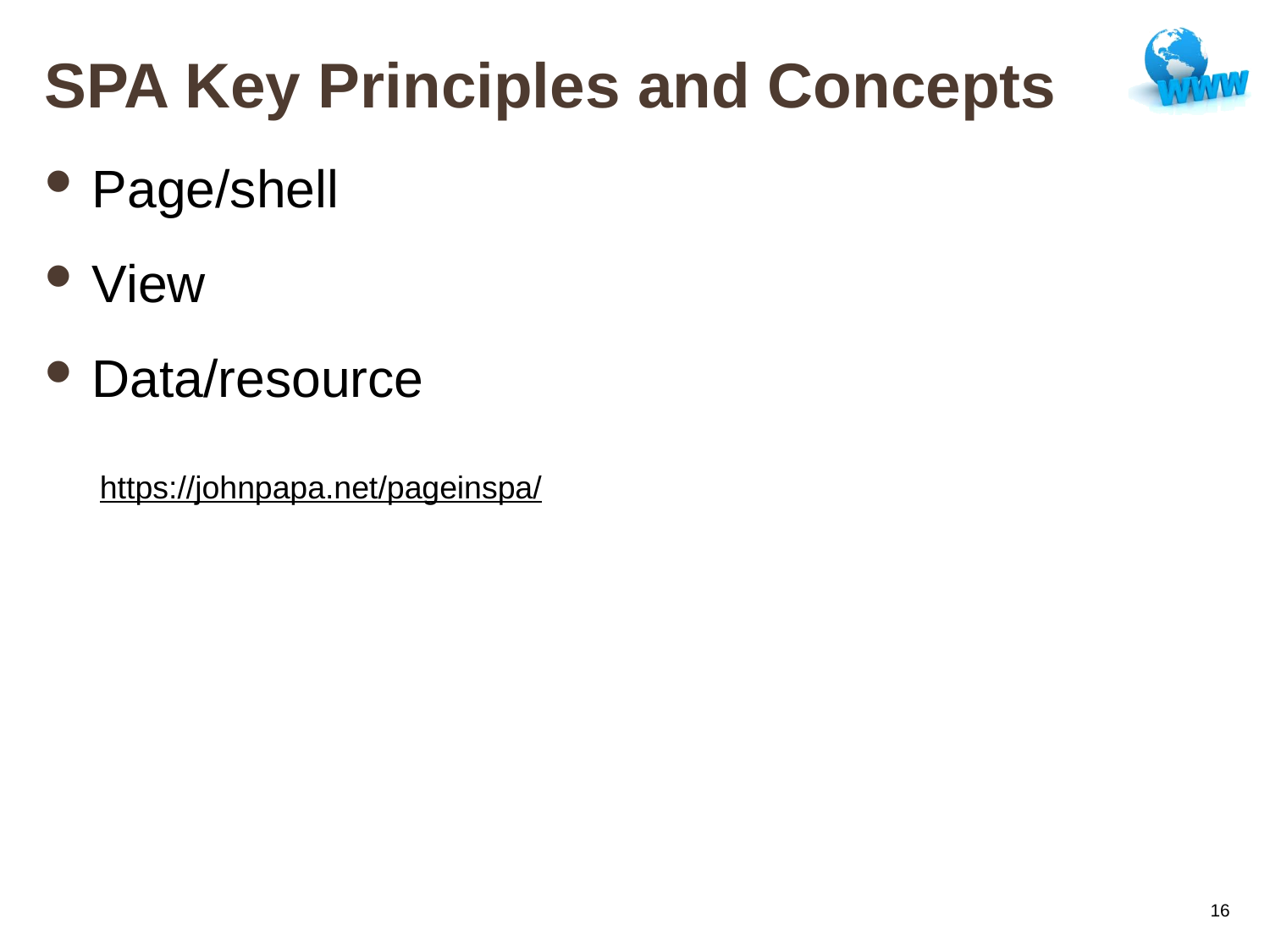

# SPA Key Principles and Concepts
Page/shell
View
Data/resource
https://johnpapa.net/pageinspa/
16